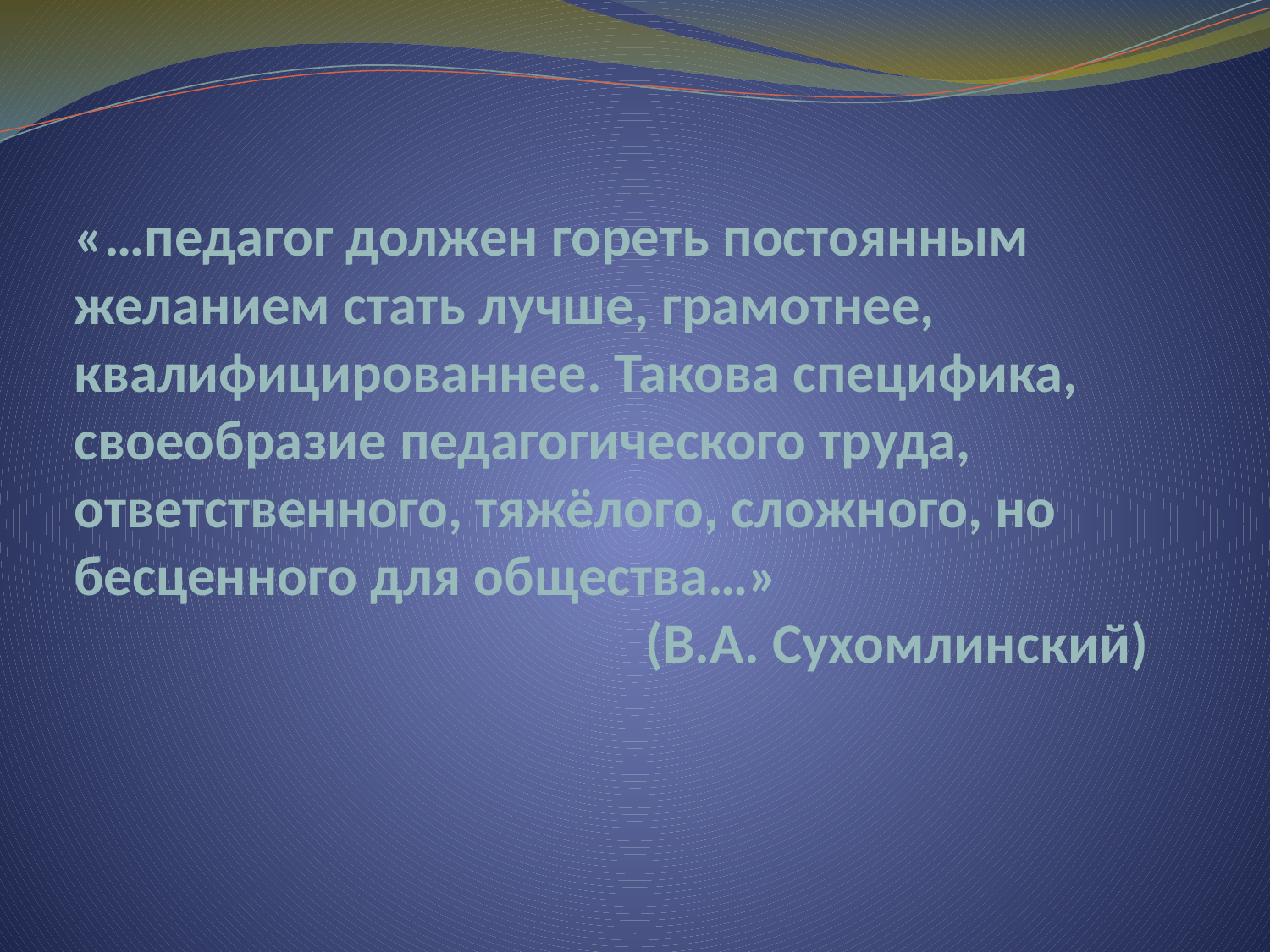

# «…педагог должен гореть постоянным желанием стать лучше, грамотнее, квалифицированнее. Такова специфика, своеобразие педагогического труда, ответственного, тяжёлого, сложного, но бесценного для общества…» (В.А. Сухомлинский)